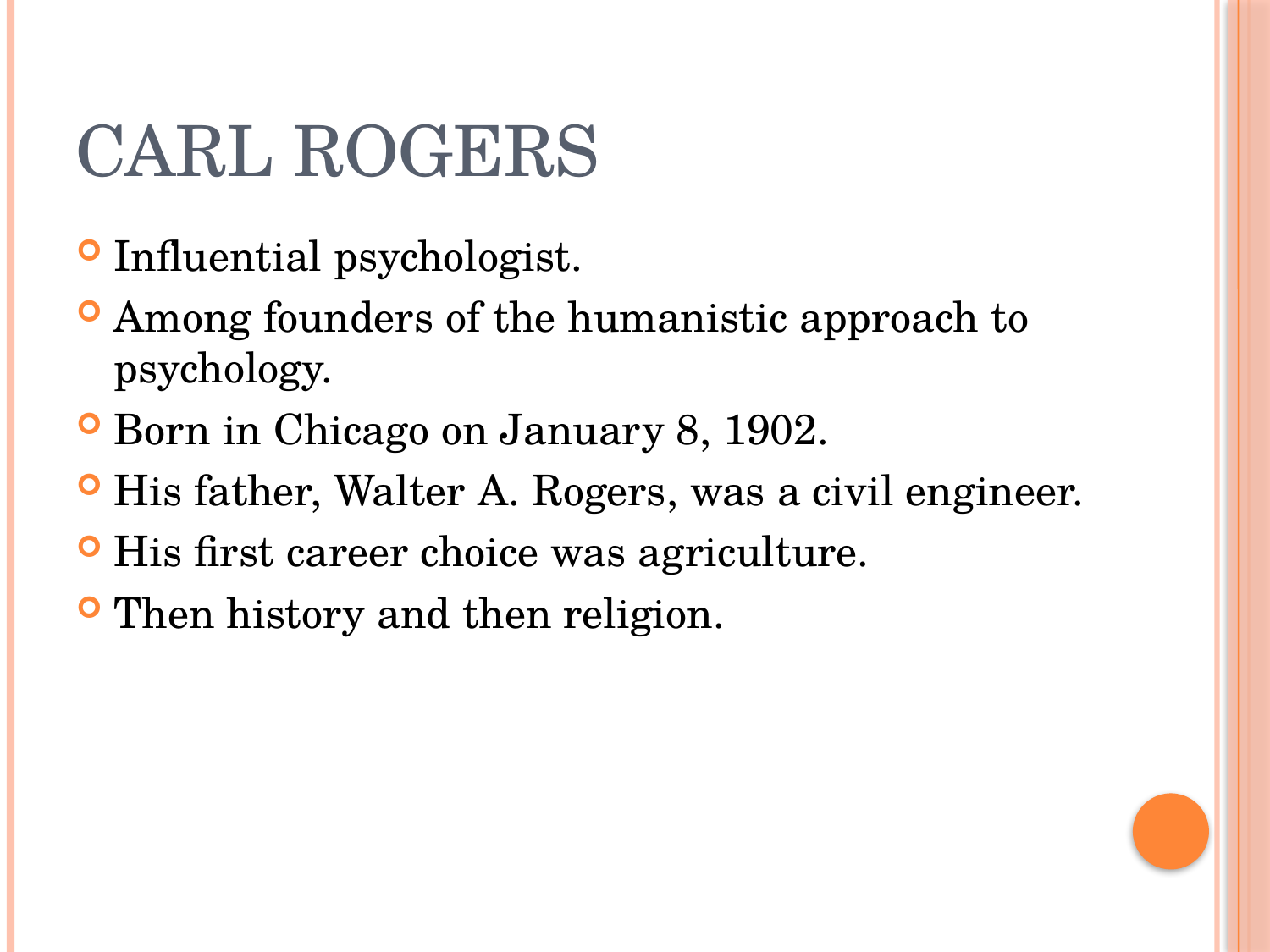

# Carl Rogers
Influential psychologist.
Among founders of the humanistic approach to psychology.
Born in Chicago on January 8, 1902.
His father, Walter A. Rogers, was a civil engineer.
His first career choice was agriculture.
Then history and then religion.